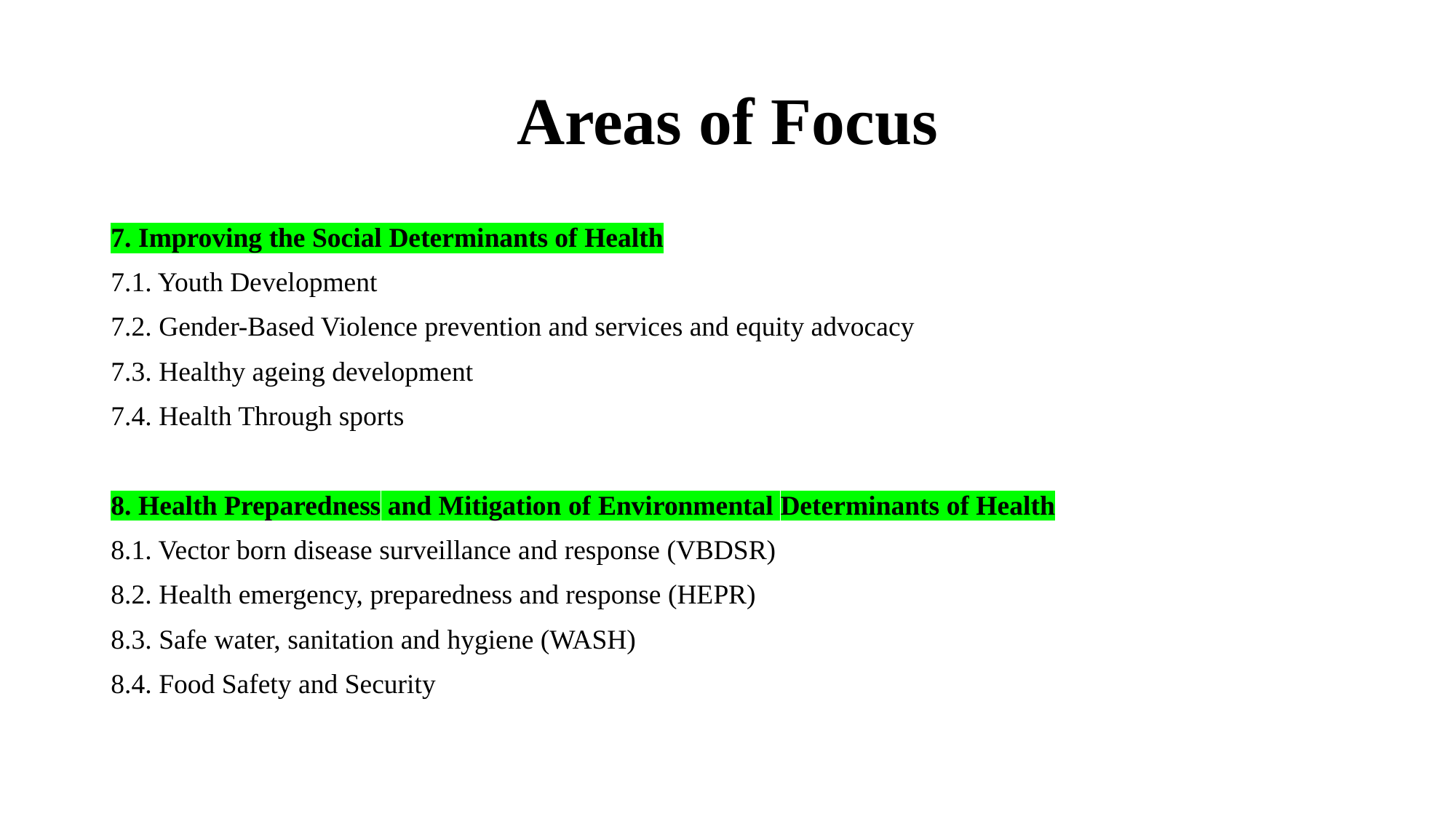

# Areas of Focus
7. Improving the Social Determinants of Health
7.1. Youth Development
7.2. Gender-Based Violence prevention and services and equity advocacy
7.3. Healthy ageing development
7.4. Health Through sports

8. Health Preparedness and Mitigation of Environmental Determinants of Health
8.1. Vector born disease surveillance and response (VBDSR)
8.2. Health emergency, preparedness and response (HEPR)
8.3. Safe water, sanitation and hygiene (WASH)
8.4. Food Safety and Security